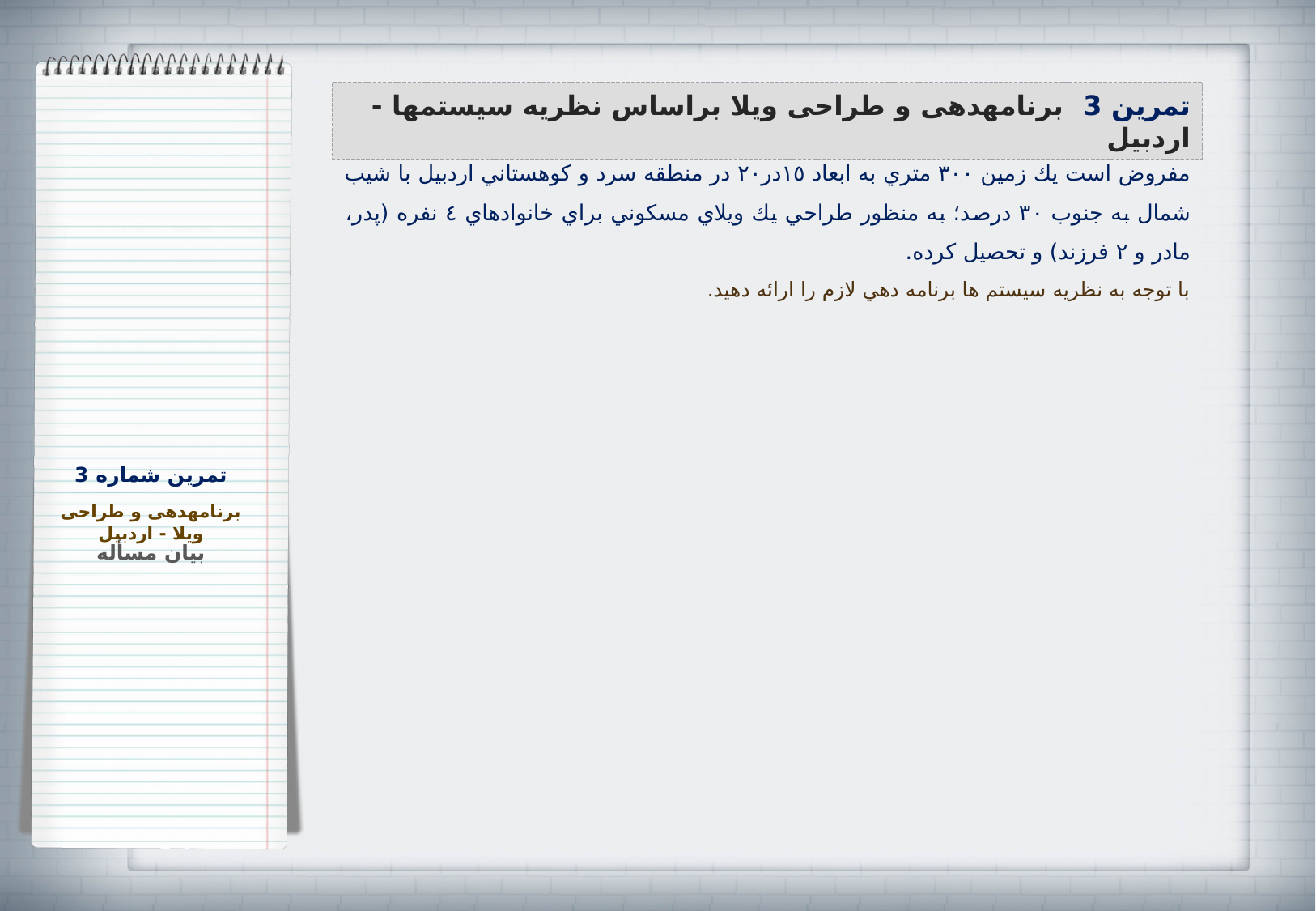

تمرین 3  برنامه‏دهی و طراحی ویلا براساس نظریه سیستم‏ها - اردبیل
مفروض است يك زمين ٣٠٠ متري به ابعاد ١٥در٢٠ در منطقه سرد و كوهستاني اردبيل با شيب شمال به جنوب ٣٠ درصد؛ به منظور طراحي يك ويلاي مسكوني براي خانواده‏اي ٤ نفره (پدر، مادر و ٢ فرزند) و تحصيل كرده.
با توجه به نظريه سيستم ها برنامه دهي لازم را ارائه دهيد.
تمرین شماره 3
برنامه‏دهی و طراحی ویلا - اردبیل
بیان مسأله